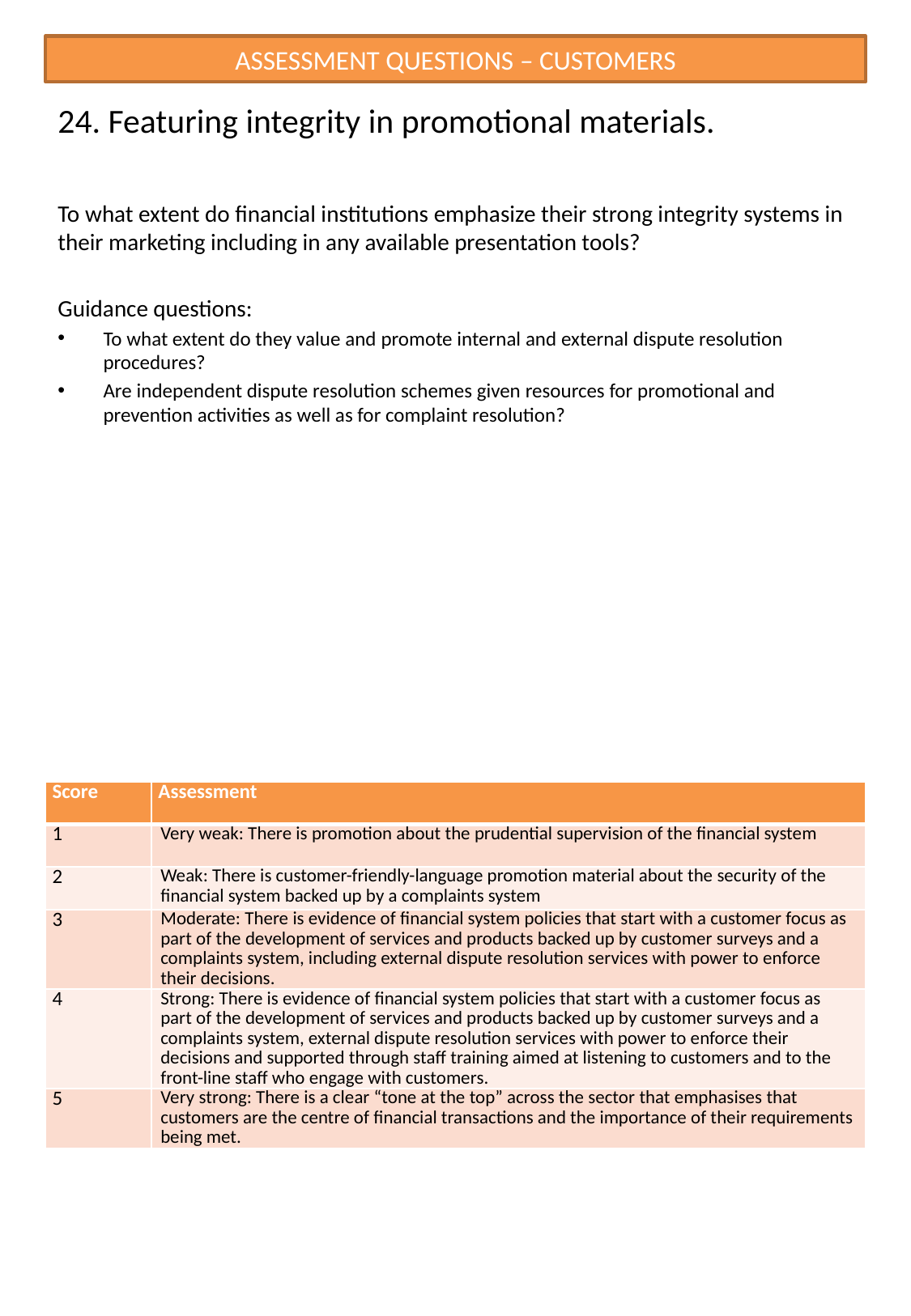

ASSESSMENT QUESTIONS – CUSTOMERS
# 24. Featuring integrity in promotional materials.
To what extent do financial institutions emphasize their strong integrity systems in their marketing including in any available presentation tools?

Guidance questions:
To what extent do they value and promote internal and external dispute resolution procedures?
Are independent dispute resolution schemes given resources for promotional and prevention activities as well as for complaint resolution?
| Score | Assessment |
| --- | --- |
| 1 | Very weak: There is promotion about the prudential supervision of the financial system |
| 2 | Weak: There is customer-friendly-language promotion material about the security of the financial system backed up by a complaints system |
| 3 | Moderate: There is evidence of financial system policies that start with a customer focus as part of the development of services and products backed up by customer surveys and a complaints system, including external dispute resolution services with power to enforce their decisions. |
| 4 | Strong: There is evidence of financial system policies that start with a customer focus as part of the development of services and products backed up by customer surveys and a complaints system, external dispute resolution services with power to enforce their decisions and supported through staff training aimed at listening to customers and to the front-line staff who engage with customers. |
| 5 | Very strong: There is a clear “tone at the top” across the sector that emphasises that customers are the centre of financial transactions and the importance of their requirements being met. |